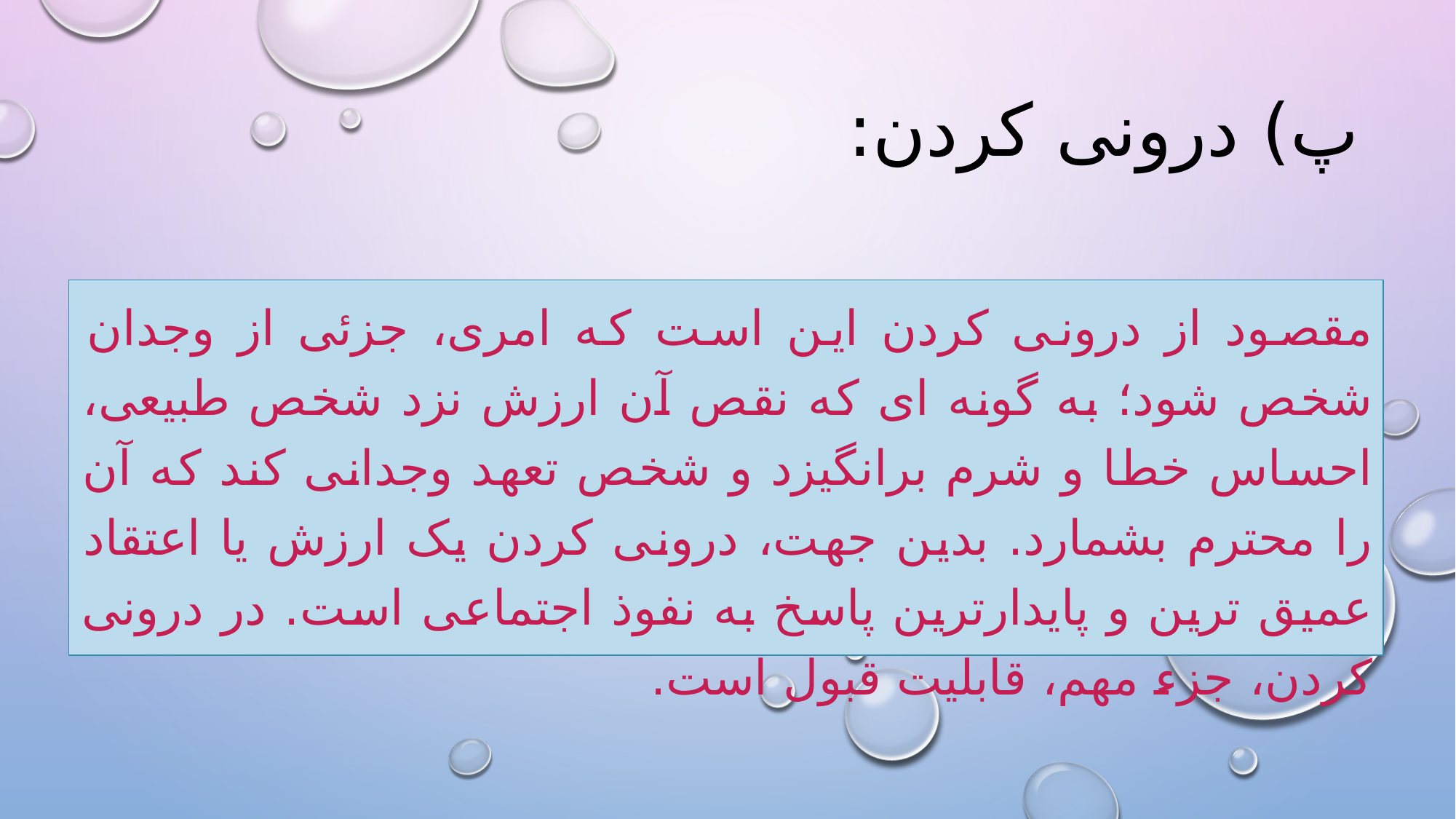

# پ) درونی کردن:
مقصود از درونی کردن این است که امری، جزئی از وجدان شخص شود؛ به گونه ای که نقص آن ارزش نزد شخص طبیعی، احساس خطا و شرم برانگیزد و شخص تعهد وجدانی کند که آن را محترم بشمارد. بدین جهت، درونی کردن یک ارزش یا اعتقاد عمیق ترین و پایدارترین پاسخ به نفوذ اجتماعی است. در درونی کردن، جزء مهم، قابلیت قبول است.